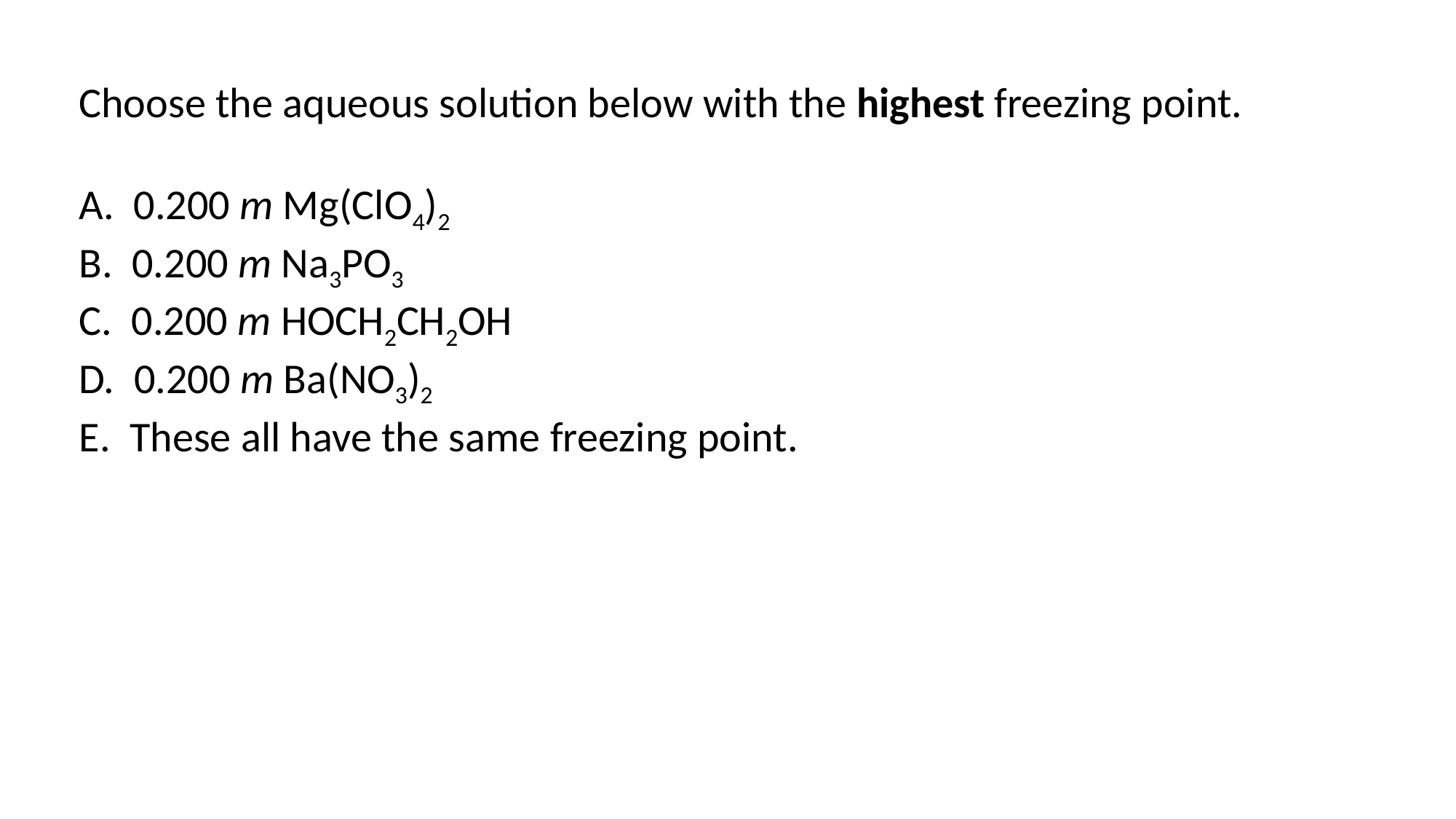

Choose the aqueous solution below with the highest freezing point.

A.  0.200 m Mg(ClO4)2
B.  0.200 m Na3PO3
C.  0.200 m HOCH2CH2OH
D.  0.200 m Ba(NO3)2
E.  These all have the same freezing point.